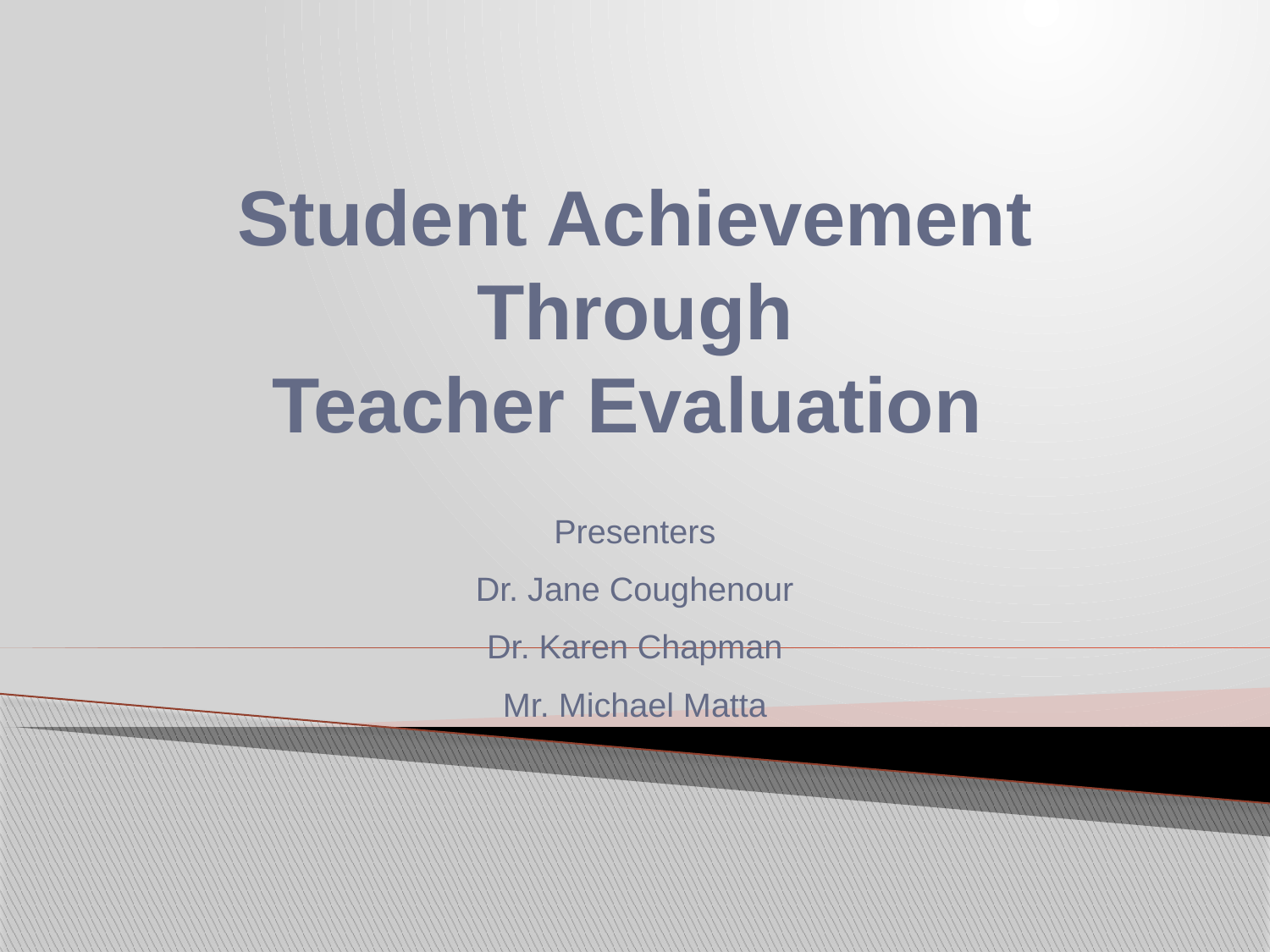

# Student Achievement Through Teacher Evaluation
Presenters

Dr. Jane Coughenour

Dr. Karen Chapman

Mr. Michael Matta